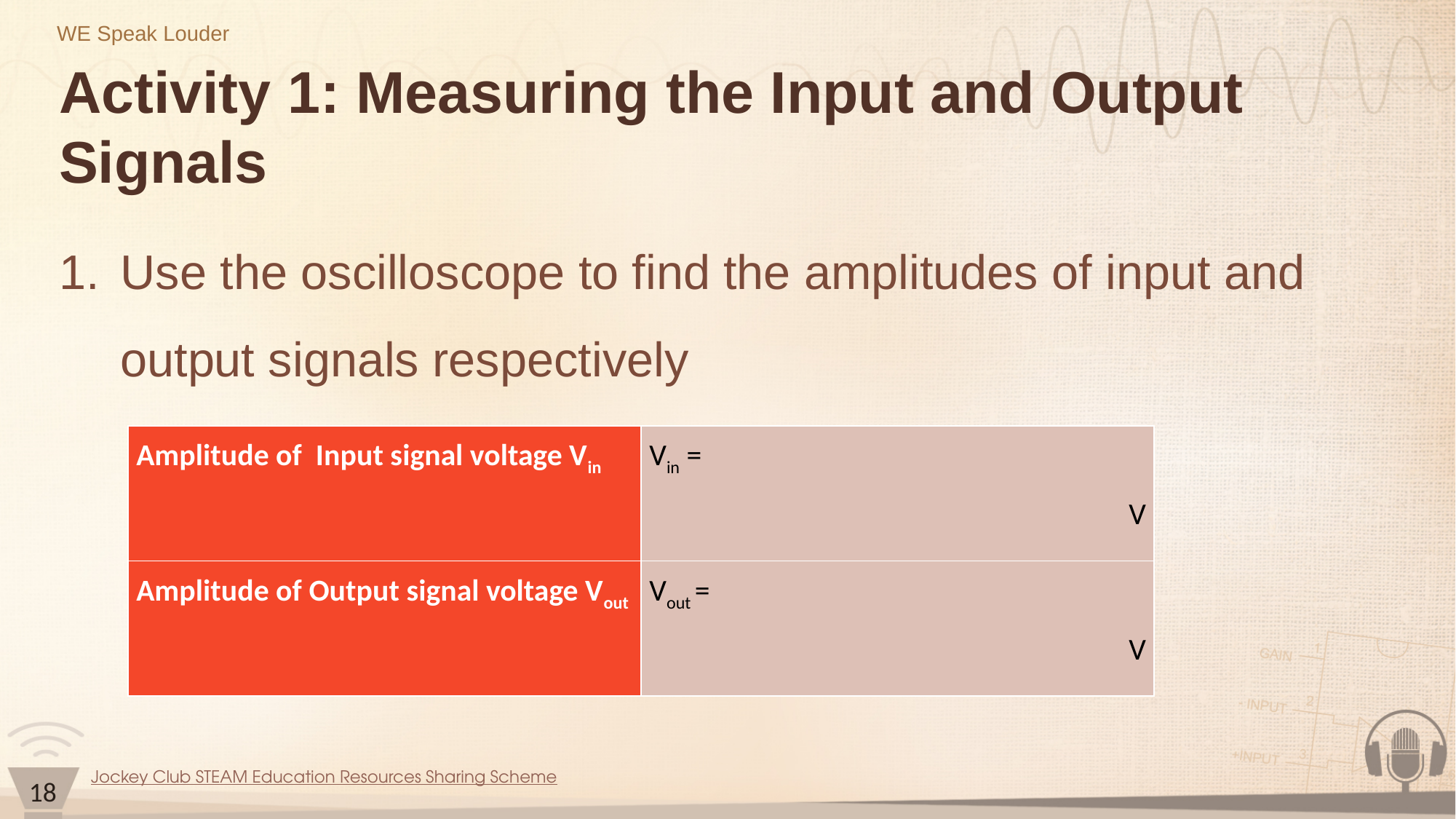

# Activity 1: Measuring the Input and Output Signals
Use the oscilloscope to find the amplitudes of input and output signals respectively

| Amplitude of Input signal voltage Vin | Vin = V |
| --- | --- |
| Amplitude of Output signal voltage Vout | Vout = V |
18